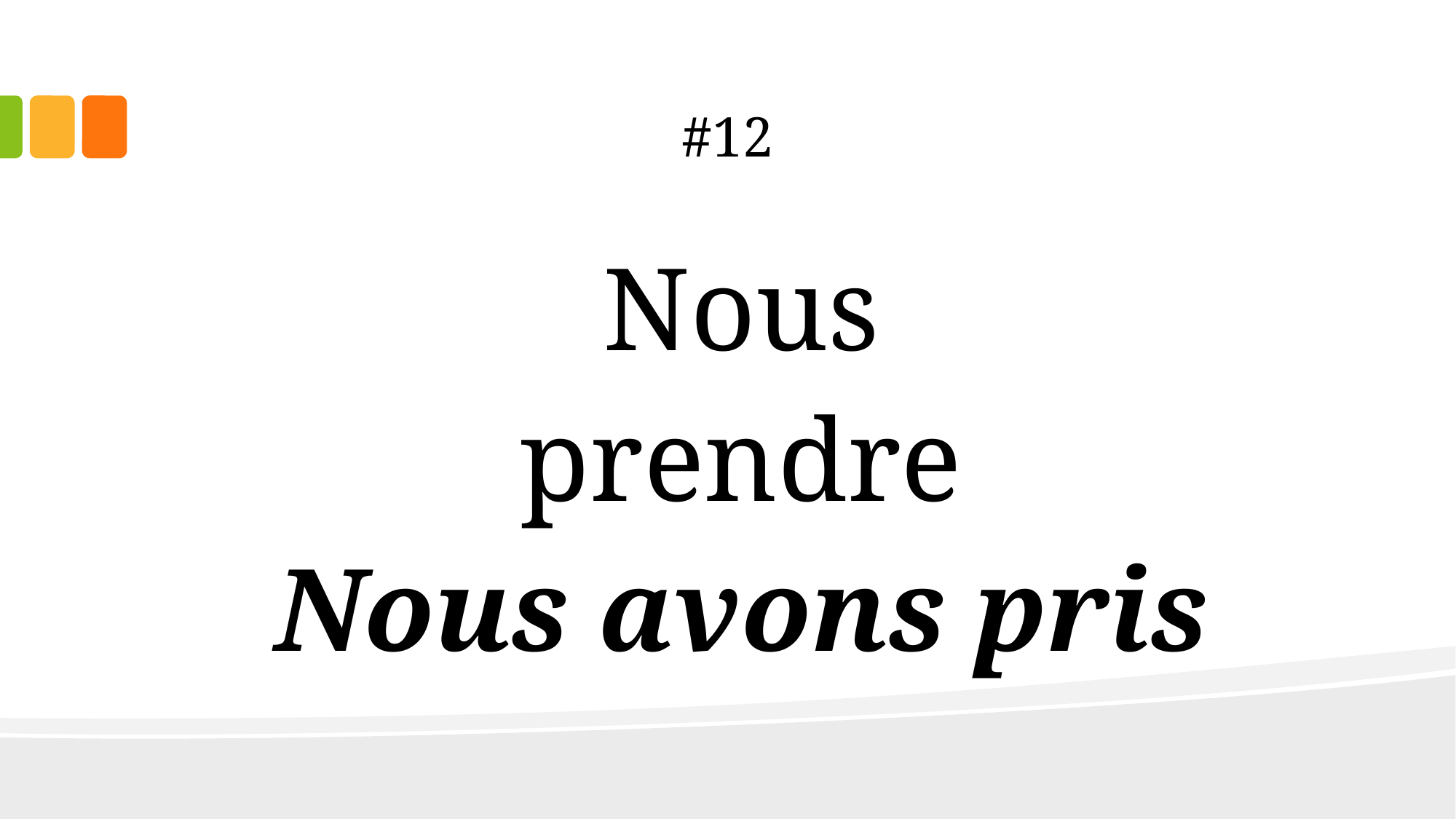

# #12
Nous
prendre
Nous avons pris